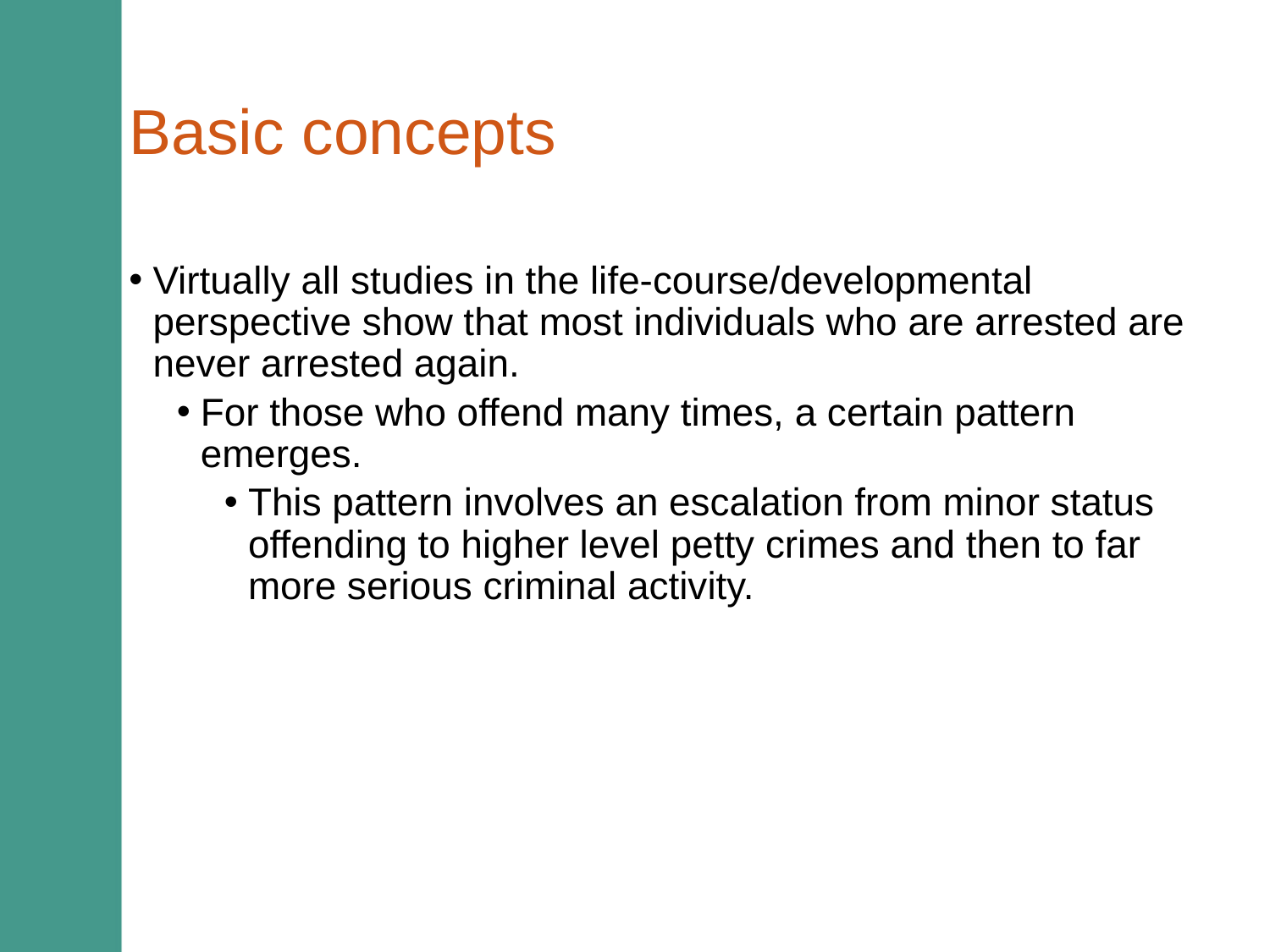

# Basic concepts
Virtually all studies in the life-course/developmental perspective show that most individuals who are arrested are never arrested again.
For those who offend many times, a certain pattern emerges.
This pattern involves an escalation from minor status offending to higher level petty crimes and then to far more serious criminal activity.